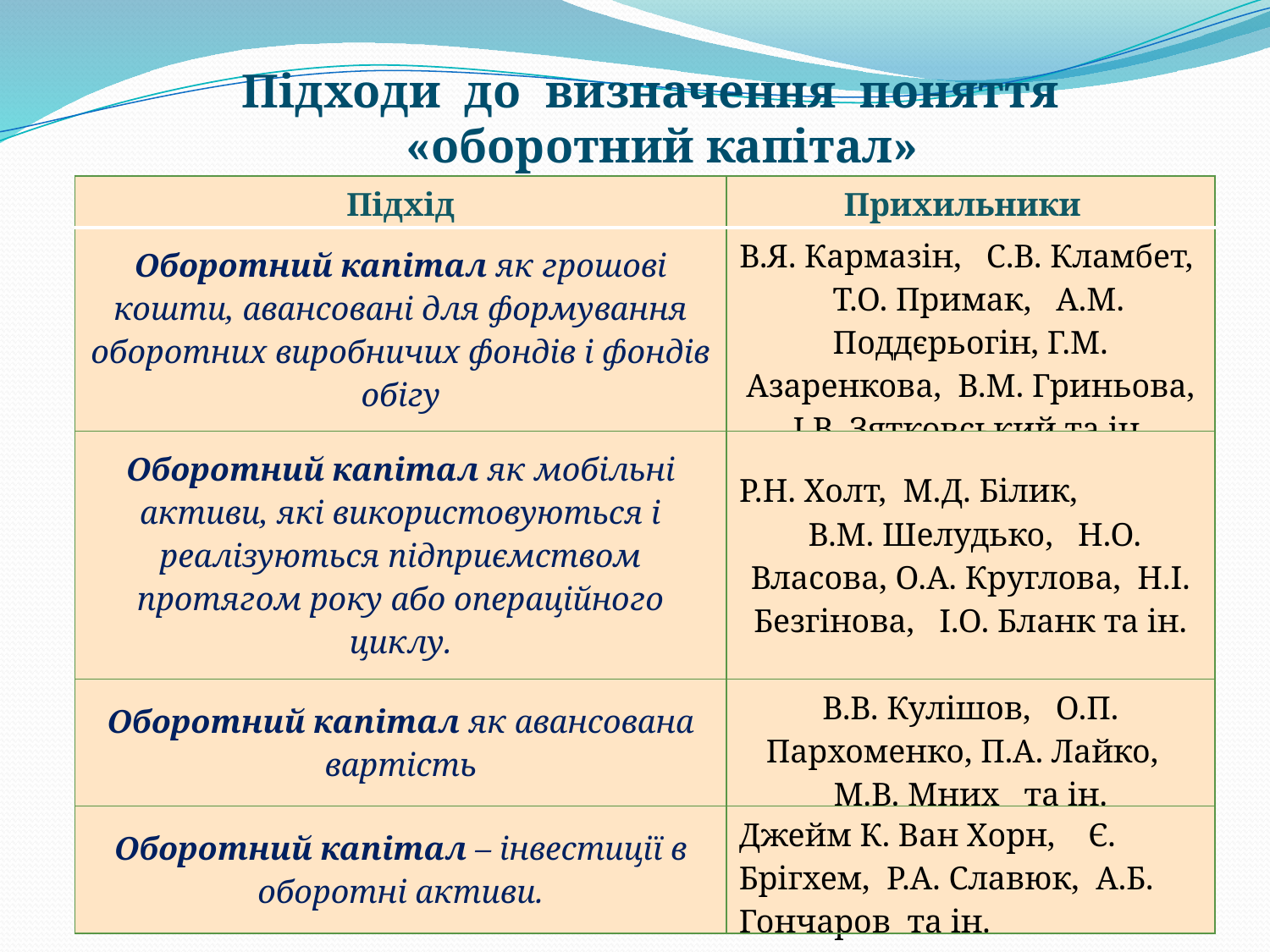

Підходи  до  визначення  поняття
 «оборотний капітал»
| Підхід | Прихильники |
| --- | --- |
| Оборотний капітал як грошові кошти, авансовані для формування оборотних виробничих фондів і фондів обігу | В.Я. Кармазін, С.В. Кламбет, Т.О. Примак, А.М. Поддєрьогін, Г.М. Азаренкова, В.М. Гриньова, І.В. Зятковський та ін. |
| Оборотний капітал як мобільні активи, які використовуються і реалізуються підприємством протягом року або операційного циклу. | Р.Н. Холт, М.Д. Білик, В.М. Шелудько, Н.О. Власова, О.А. Круглова, Н.І. Безгінова, І.О. Бланк та ін. |
| Оборотний капітал як авансована вартість | В.В. Кулішов, О.П. Пархоменко, П.А. Лайко, М.В. Мних та ін. |
| Оборотний капітал – інвестиції в оборотні активи. | Джейм К. Ван Хорн, Є. Брігхем, Р.А. Славюк, А.Б. Гончаров та ін. |